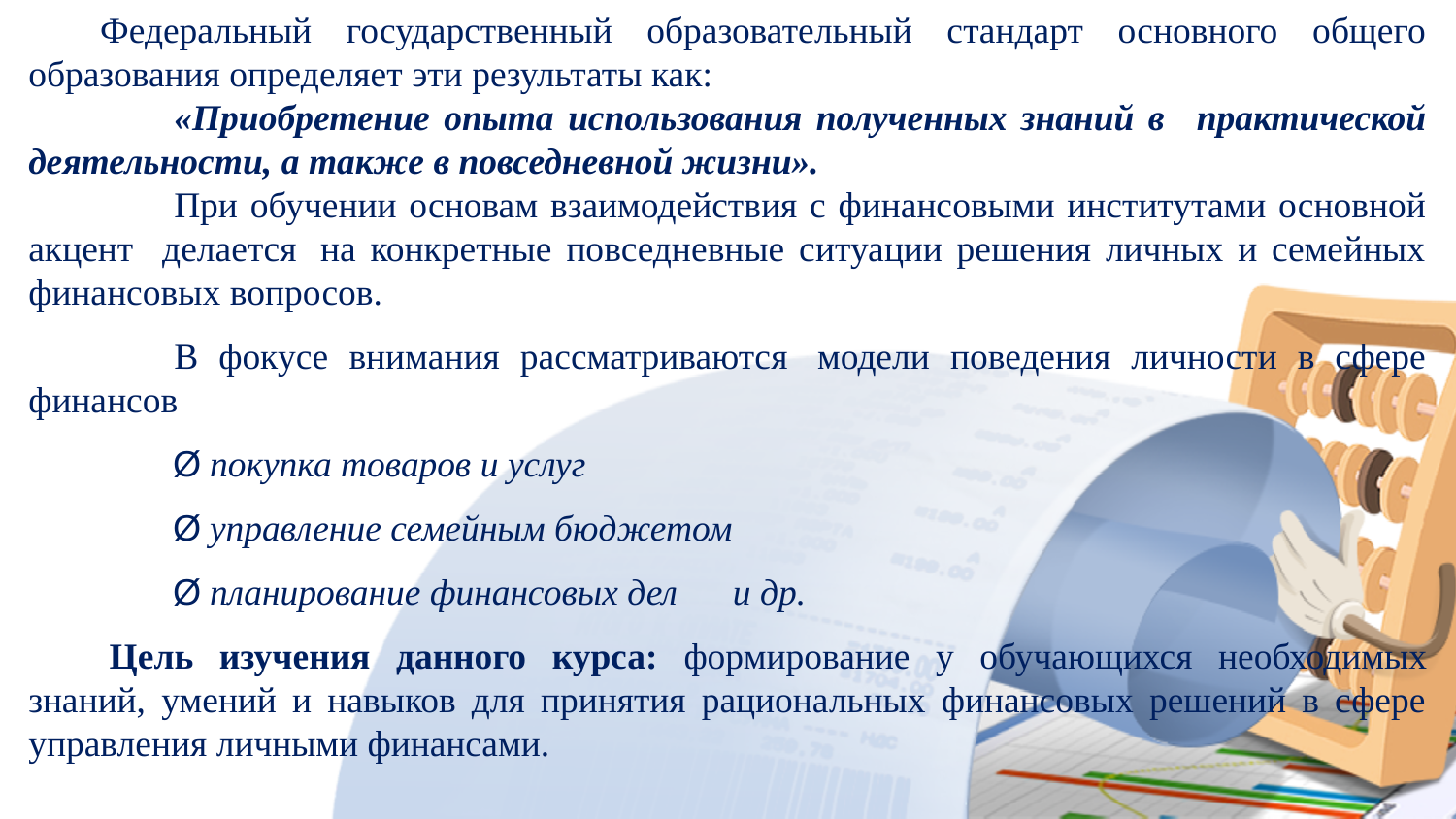

Федеральный государственный образовательный стандарт основного общего образования определяет эти результаты как:
 	«Приобретение опыта использования полученных знаний в   практической деятельности, а также в повседневной жизни».
	При обучении основам взаимодействия с финансовыми институтами основной акцент  делается  на конкретные повседневные ситуации решения личных и семейных финансовых вопросов.
 	В фокусе внимания рассматриваются  модели поведения личности в сфере финансов
Ø  покупка товаров и услуг
Ø  управление семейным бюджетом
Ø  планирование финансовых дел      и др.
 Цель изучения данного курса: формирование у обучающихся необходимых знаний, умений и навыков для принятия рациональных финансовых решений в сфере управления личными финансами.